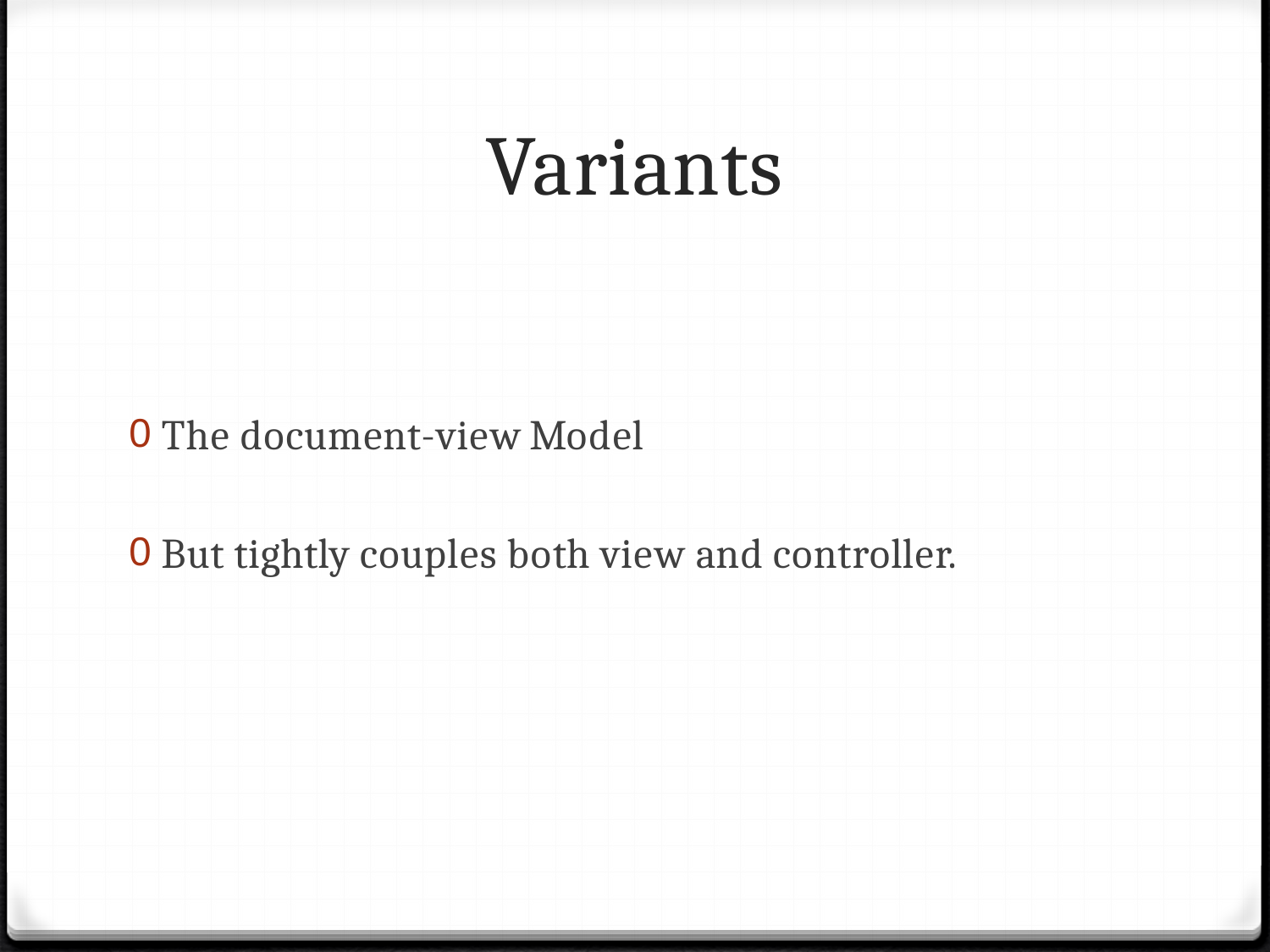

# Variants

The document-view Model

But tightly couples both view and controller.